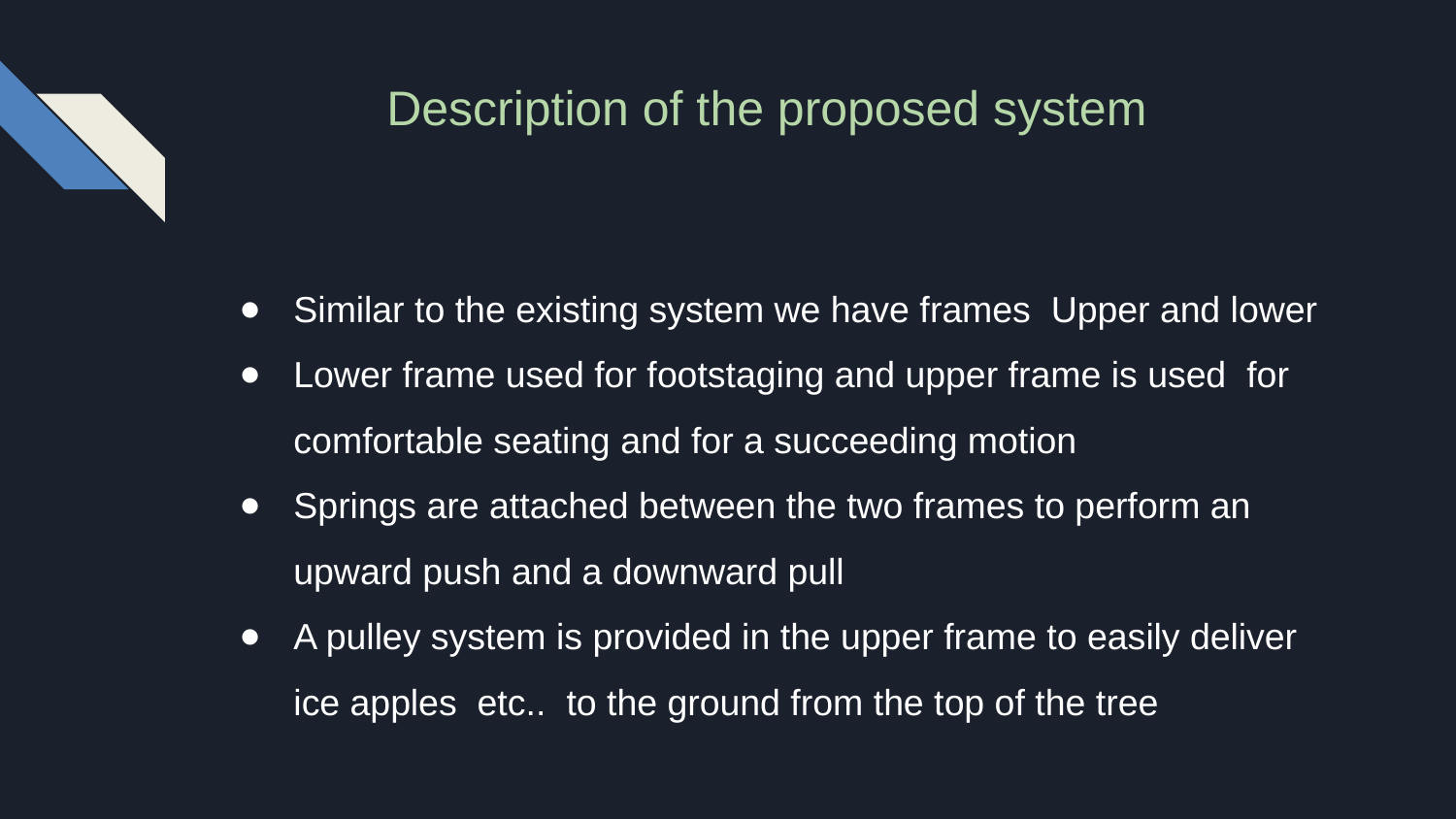

Description of the proposed system
Similar to the existing system we have frames  Upper and lower
Lower frame used for footstaging and upper frame is used  for comfortable seating and for a succeeding motion
Springs are attached between the two frames to perform an upward push and a downward pull
A pulley system is provided in the upper frame to easily deliver ice apples  etc..  to the ground from the top of the tree